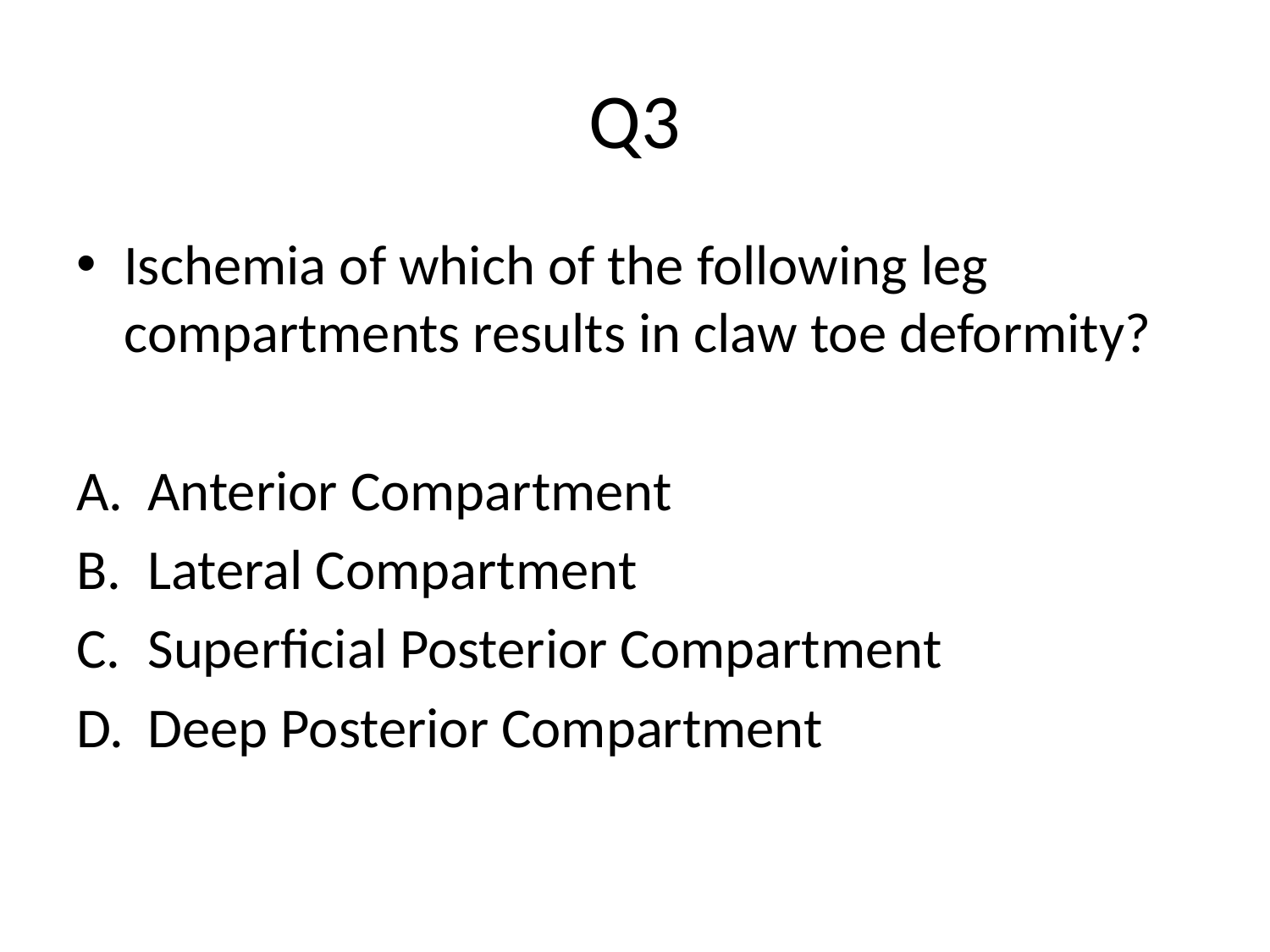

# Q3
Ischemia of which of the following leg compartments results in claw toe deformity?

Anterior Compartment
Lateral Compartment
Superficial Posterior Compartment
Deep Posterior Compartment